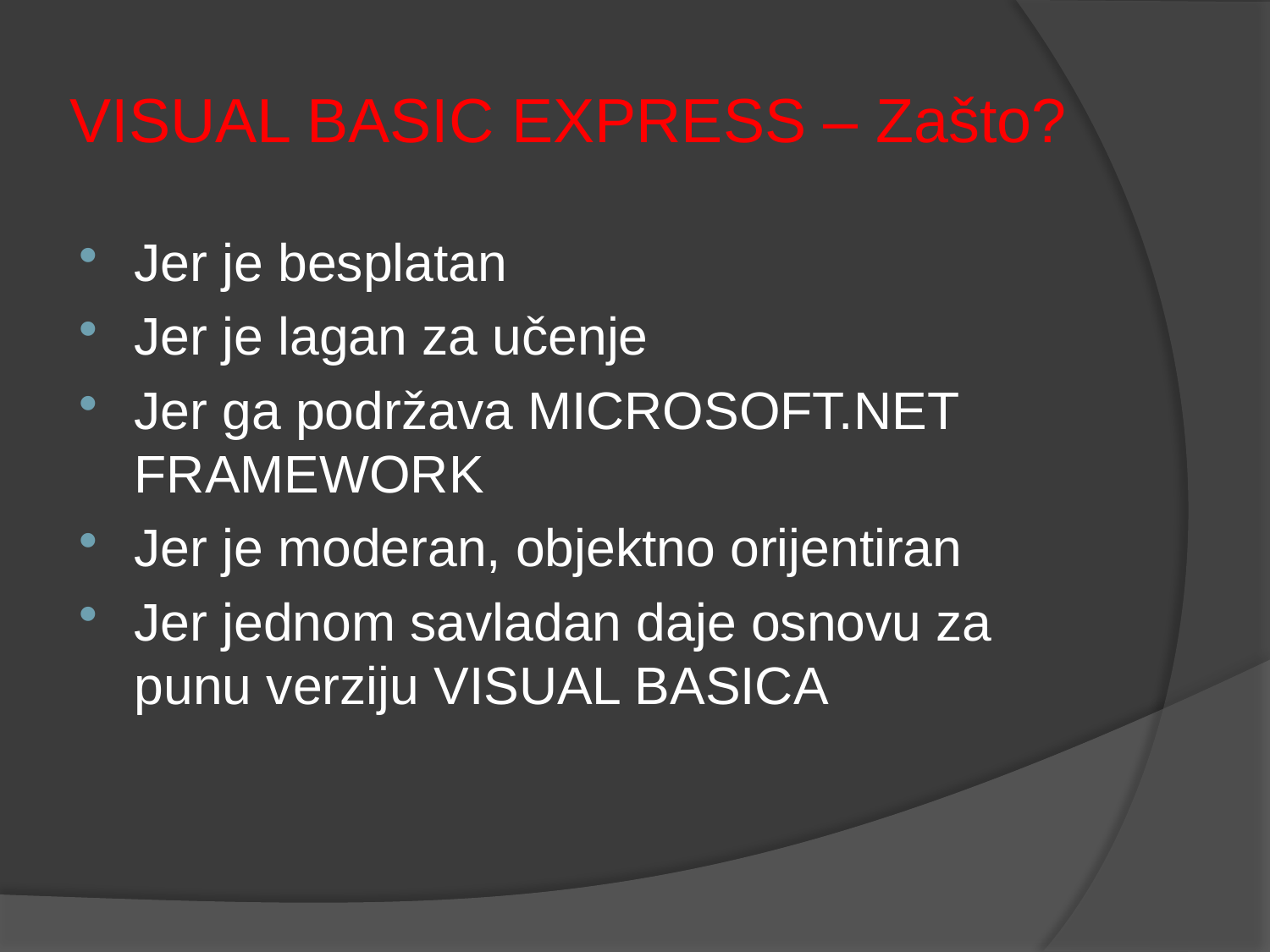

# VISUAL BASIC EXPRESS – Zašto?
Jer je besplatan
Jer je lagan za učenje
Jer ga podržava MICROSOFT.NET FRAMEWORK
Jer je moderan, objektno orijentiran
Jer jednom savladan daje osnovu za punu verziju VISUAL BASICA